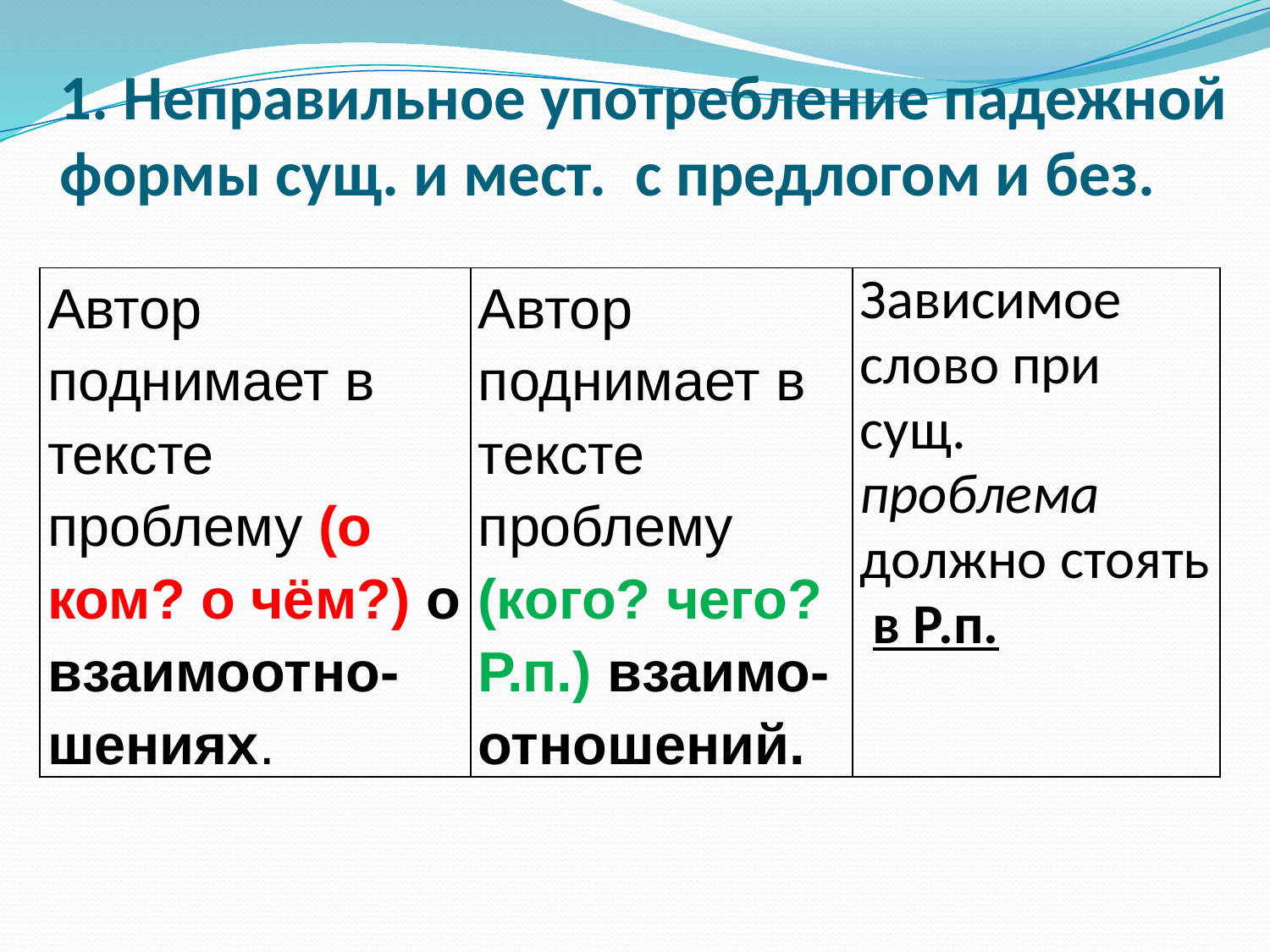

# 1. Неправильное употребление падежной формы сущ. и мест.  с предлогом и без.
| Автор поднимает в тексте проблему (о ком? о чём?) о взаимоотно-шениях. | Автор поднимает в тексте проблему (кого? чего? Р.п.) взаимо-отношений. | Зависимое слово при сущ. проблема должно стоять в Р.п. |
| --- | --- | --- |